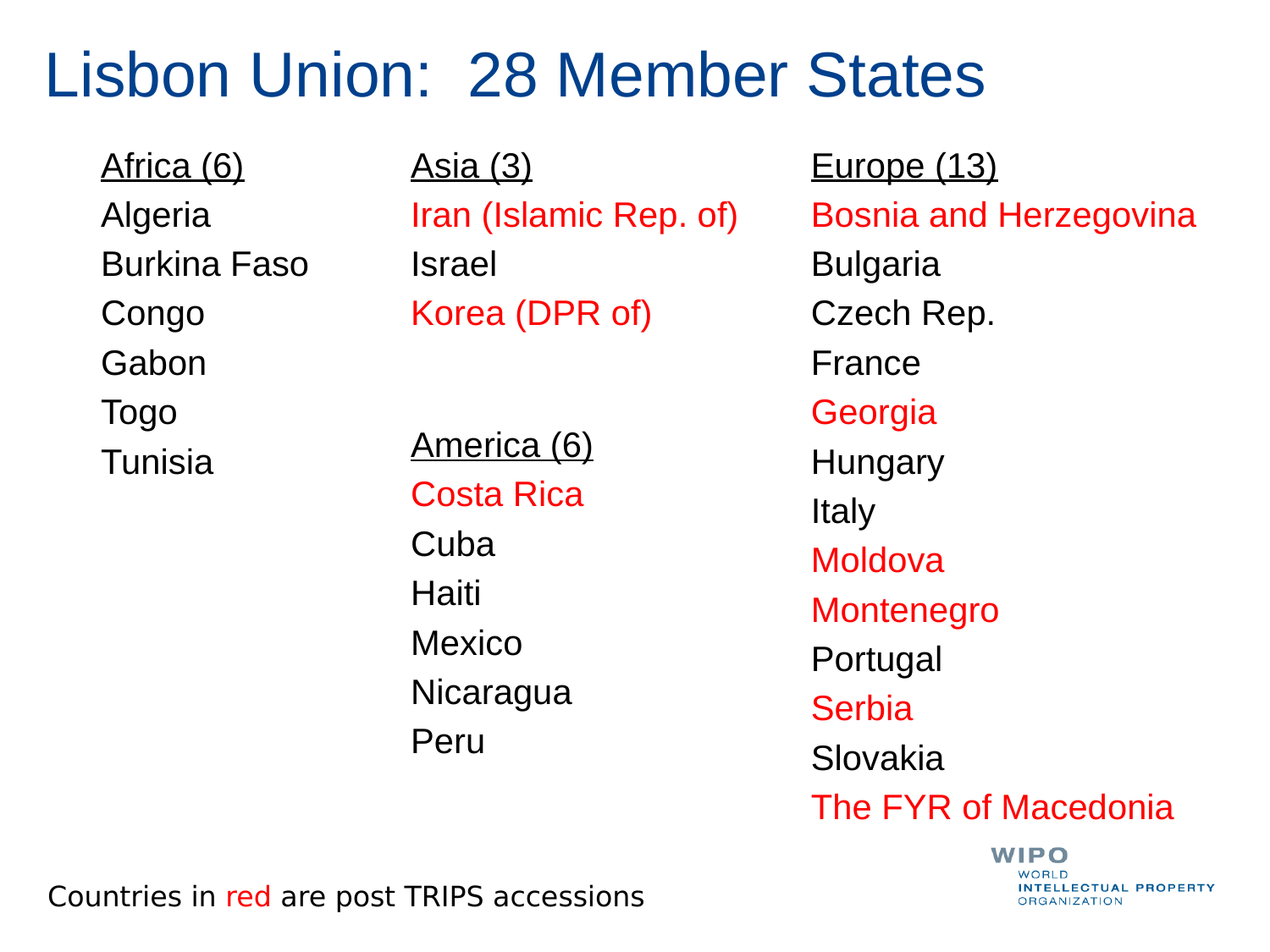

Lisbon Union:  28 Member States
Africa (6)
Algeria
Burkina Faso
Congo
Gabon
Togo
Tunisia
Asia (3)
Iran (Islamic Rep. of)
Israel
Korea (DPR of)
Europe (13)
Bosnia and Herzegovina
Bulgaria
Czech Rep.
France
Georgia
Hungary
Italy
Moldova
Montenegro
Portugal
Serbia
Slovakia
The FYR of Macedonia
America (6)
Costa Rica
Cuba
Haiti
Mexico
Nicaragua
Peru
Countries in red are post TRIPS accessions